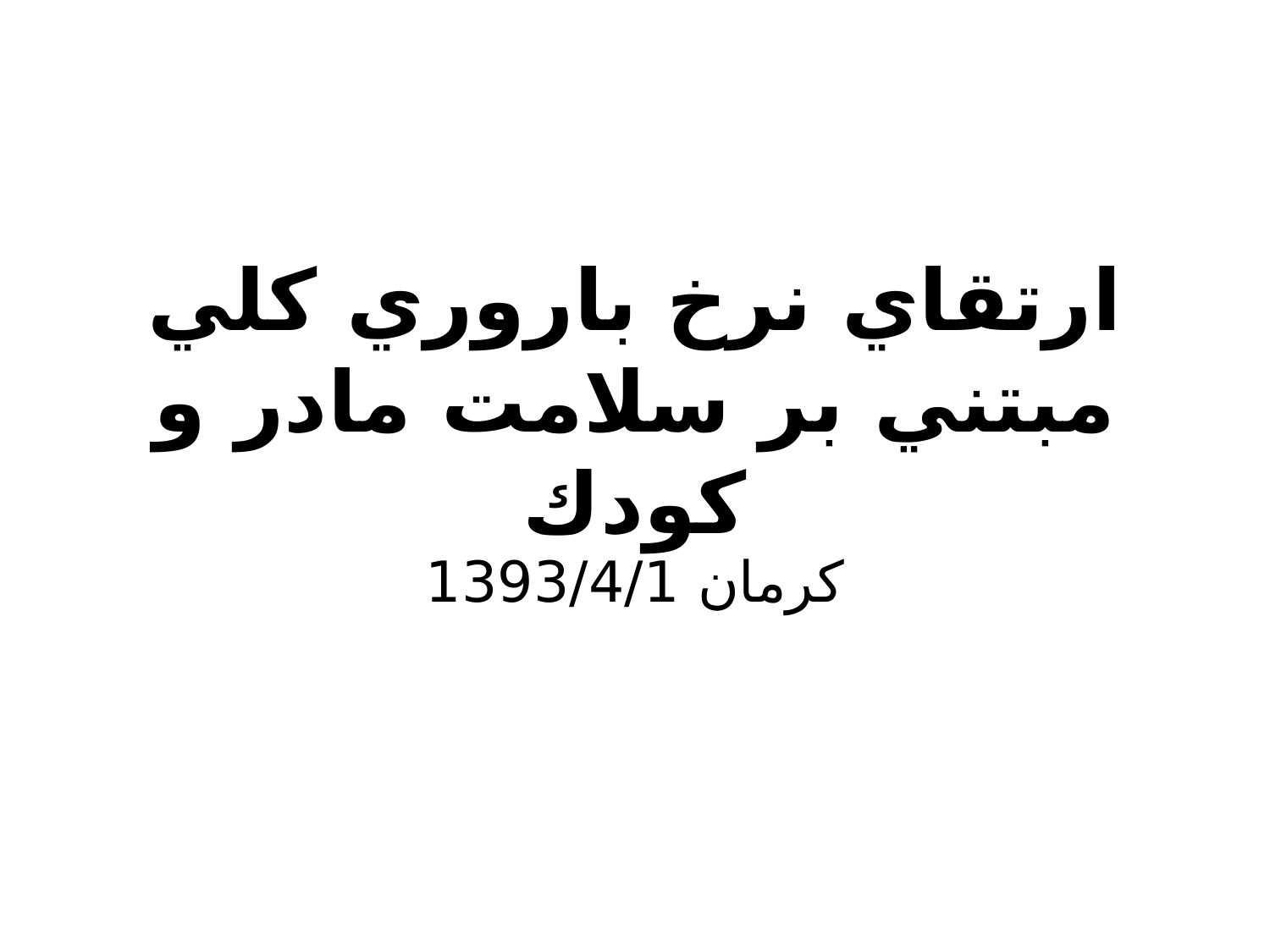

# ارتقاي نرخ باروري كلي مبتني بر سلامت مادر و كودك
کرمان 1393/4/1